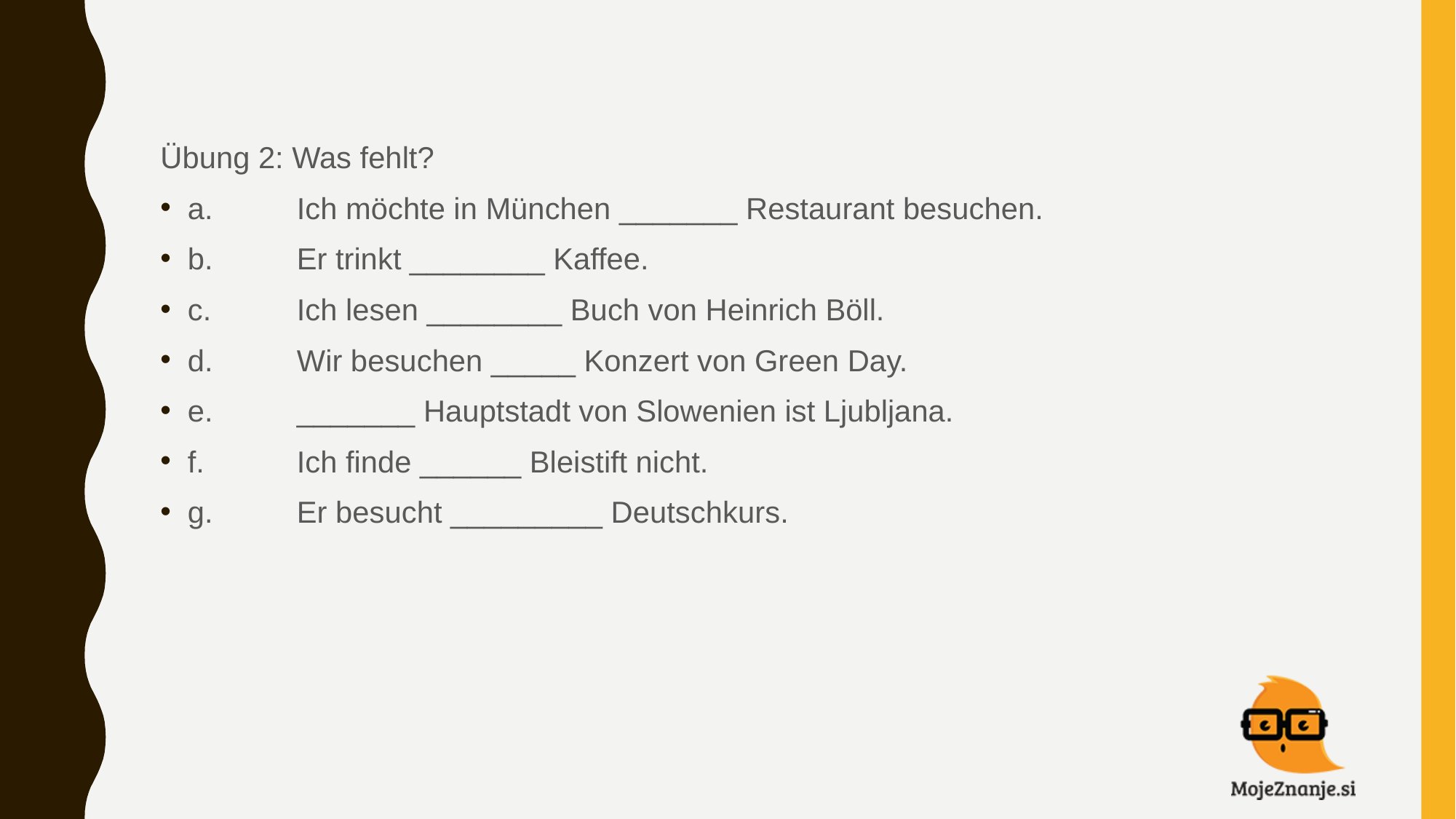

Übung 2: Was fehlt?
a.	Ich möchte in München _______ Restaurant besuchen.
b.	Er trinkt ________ Kaffee.
c.	Ich lesen ________ Buch von Heinrich Böll.
d.	Wir besuchen _____ Konzert von Green Day.
e.	_______ Hauptstadt von Slowenien ist Ljubljana.
f.	Ich finde ______ Bleistift nicht.
g.	Er besucht _________ Deutschkurs.